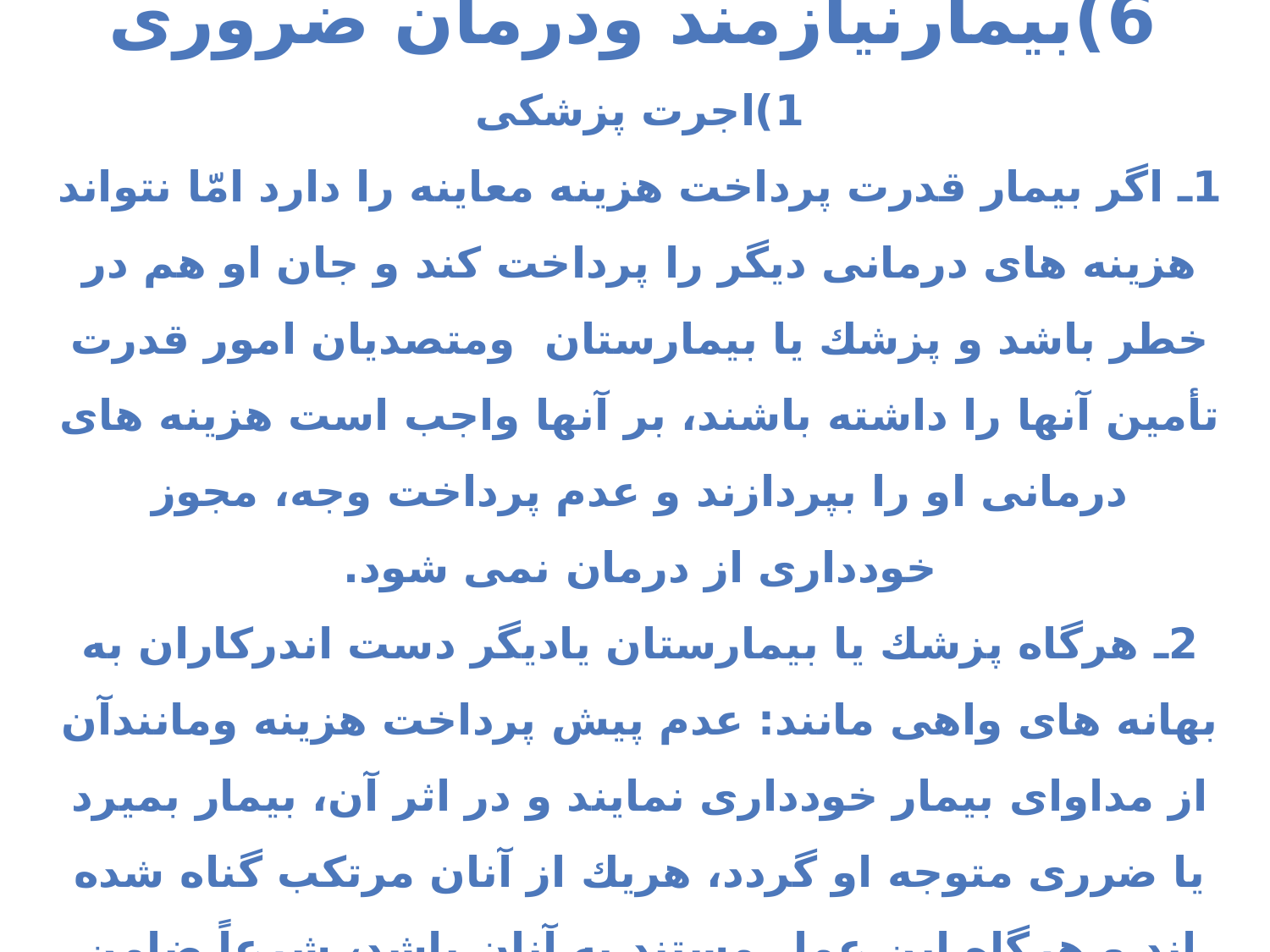

6)بیمارنیازمند ودرمان ضروری
1)اجرت پزشكى
1ـ اگر بيمار قدرت پرداخت هزينه معاينه را دارد امّا نتواند هزينه هاى درمانى ديگر را پرداخت كند و جان او هم در خطر باشد و پزشك يا بيمارستان  ومتصدیان امور قدرت تأمين آنها را داشته باشند، بر آنها واجب است هزينه هاى درمانى او را بپردازند و عدم پرداخت وجه، مجوز خوددارى از درمان نمی شود.
2ـ هرگاه پزشك يا بيمارستان يادیگر دست اندرکاران به بهانه هاى واهى مانند: عدم پيش پرداخت هزينه ومانندآن از مداواى بيمار خوددارى نمايند و در اثر آن، بيمار بميرد يا ضررى متوجه او گردد، هريك از آنان مرتكب گناه شده اند و هرگاه اين عمل مستند به آنان باشد، شرعاً ضامن هستند.